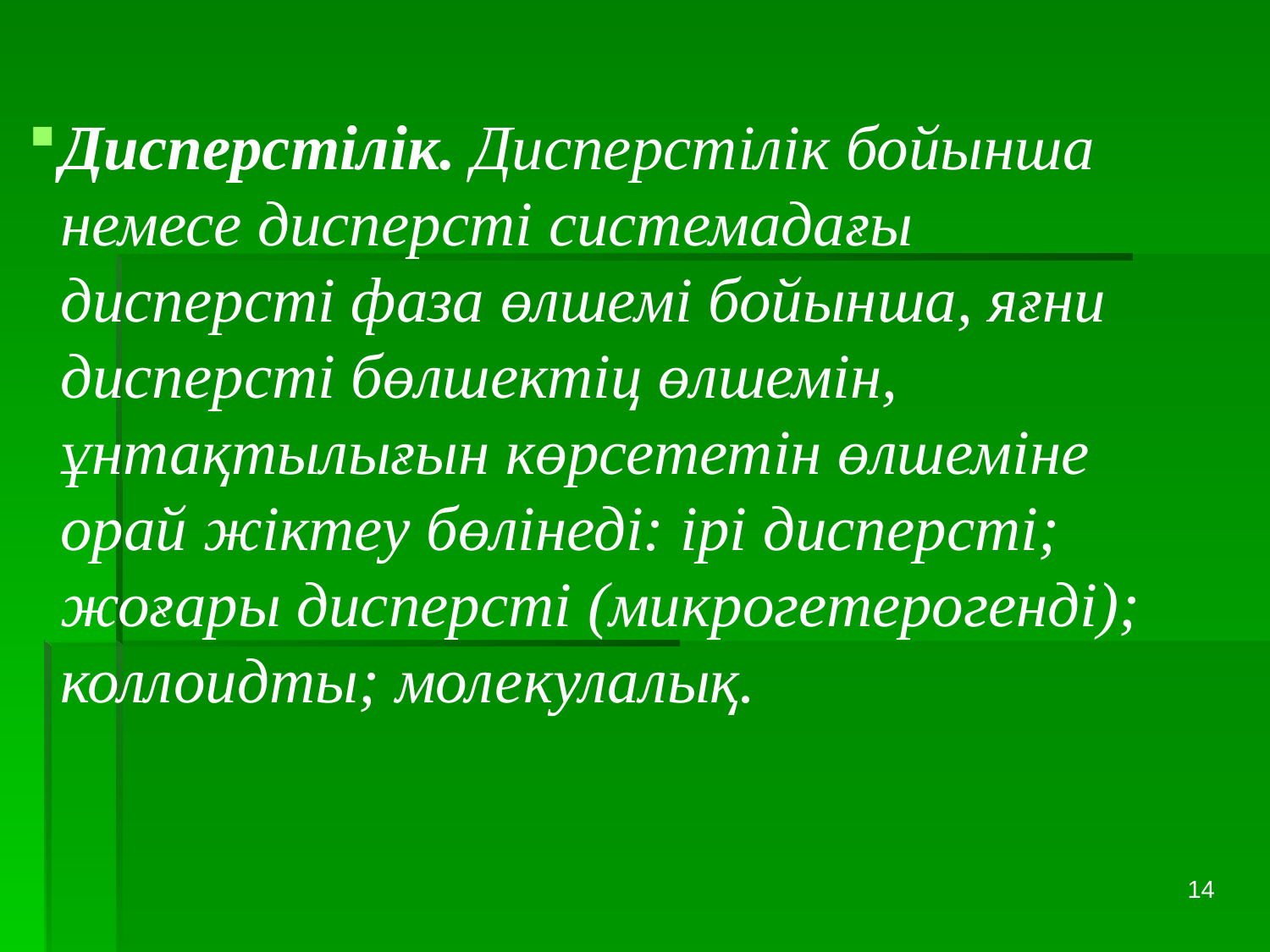

Дисперстілік. Дисперстілік бойынша немесе дисперсті системадағы дисперсті фаза өлшемі бойынша, яғни дисперсті бөлшектіц өлшемін, ұнтақтылығын көрсететін өлшеміне орай жіктеу бөлінеді: ірі дисперсті; жоғары дисперсті (микрогетерогенді); коллоидты; молекулалық.

14